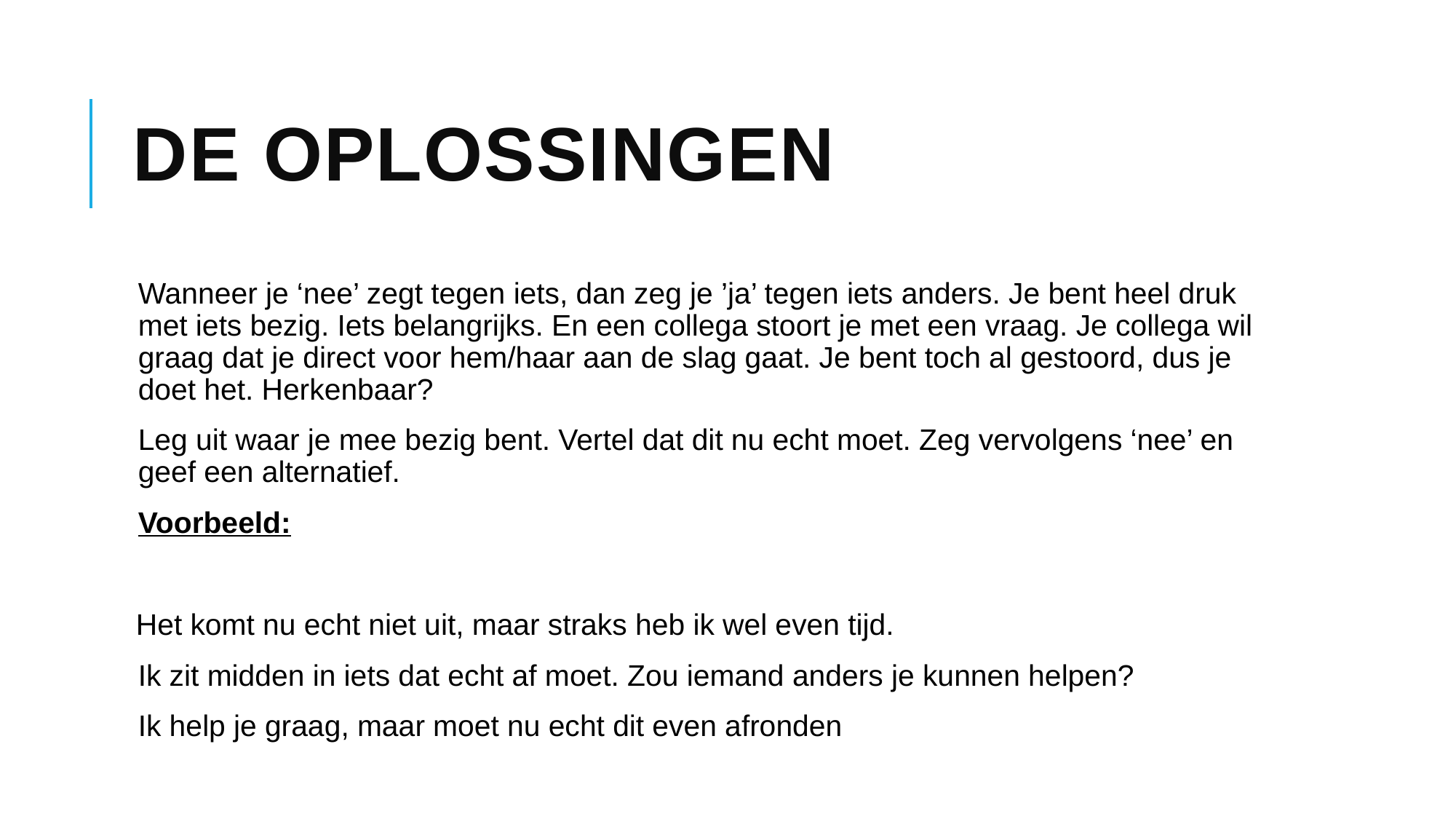

# De oplossingen
Wanneer je ‘nee’ zegt tegen iets, dan zeg je ’ja’ tegen iets anders. Je bent heel druk met iets bezig. Iets belangrijks. En een collega stoort je met een vraag. Je collega wil graag dat je direct voor hem/haar aan de slag gaat. Je bent toch al gestoord, dus je doet het. Herkenbaar?
Leg uit waar je mee bezig bent. Vertel dat dit nu echt moet. Zeg vervolgens ‘nee’ en geef een alternatief.
Voorbeeld:

 Het komt nu echt niet uit, maar straks heb ik wel even tijd.
Ik zit midden in iets dat echt af moet. Zou iemand anders je kunnen helpen?
Ik help je graag, maar moet nu echt dit even afronden